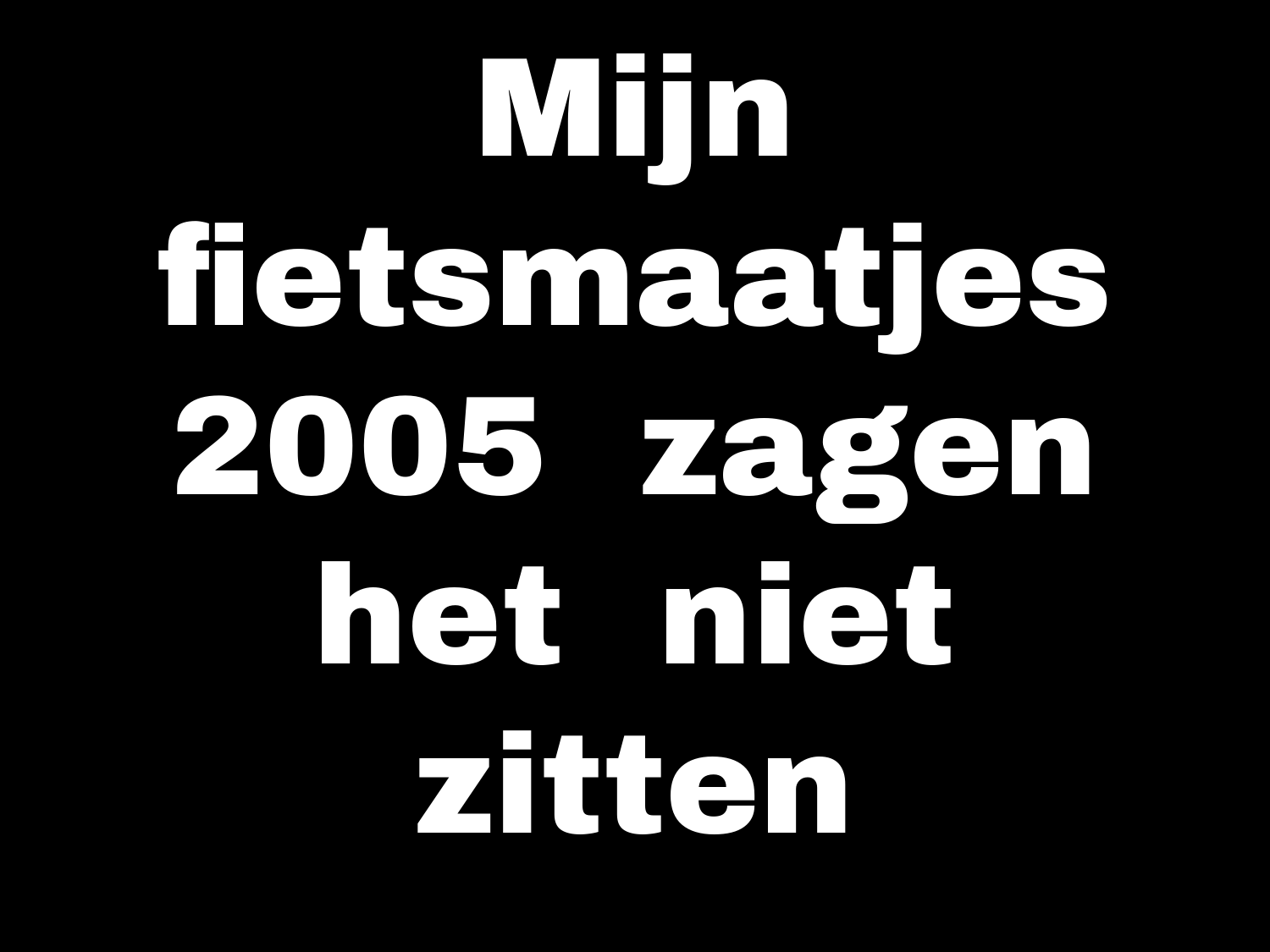

# Mijn fietsmaatjes 2005  zagen het  niet zitten